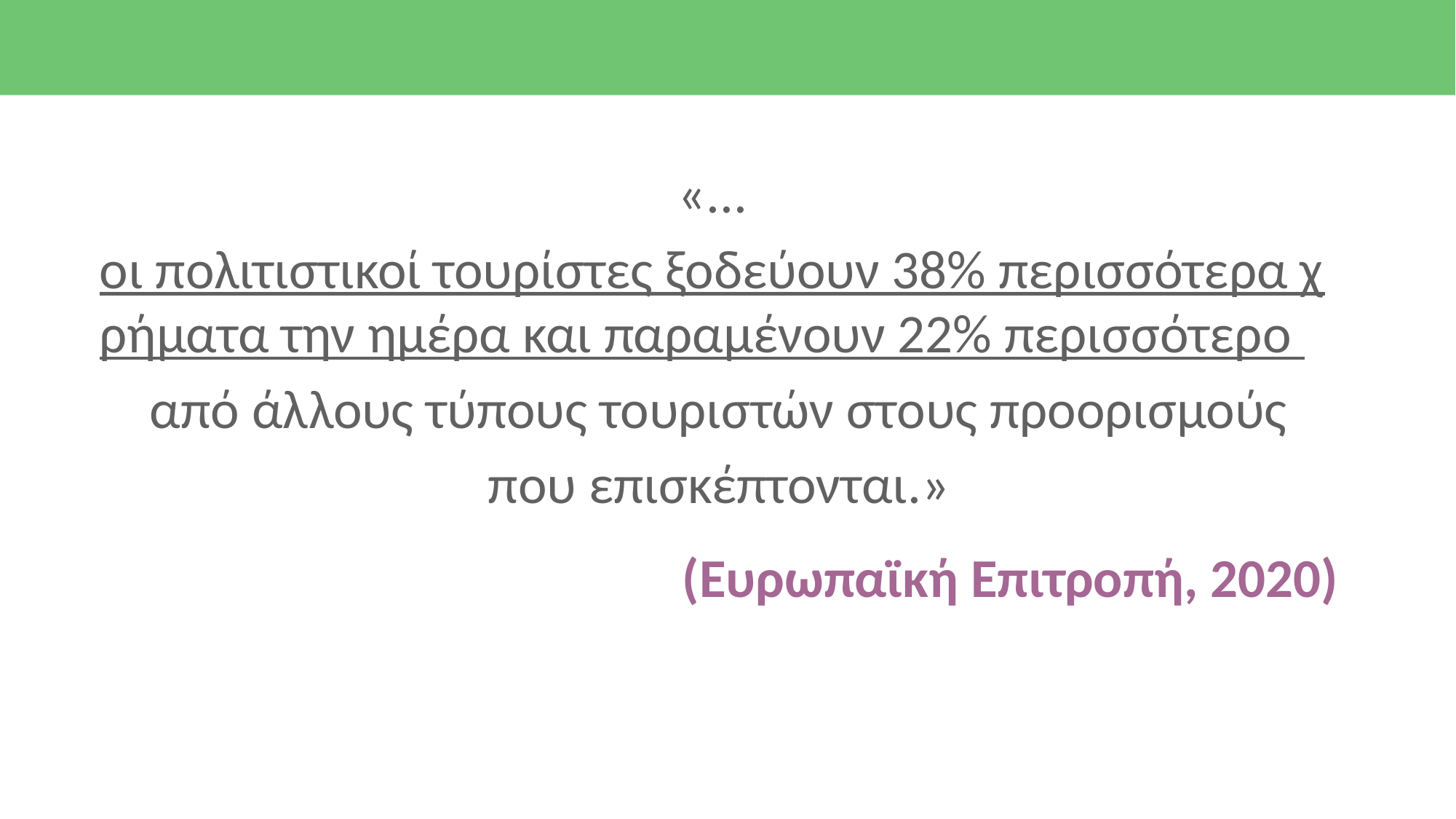

«... οι πολιτιστικοί τουρίστες ξοδεύουν 38% περισσότερα χρήματα την ημέρα και παραμένουν 22% περισσότερο από άλλους τύπους τουριστών στους προορισμούς που επισκέπτονται.»
(Ευρωπαϊκή Επιτροπή, 2020)